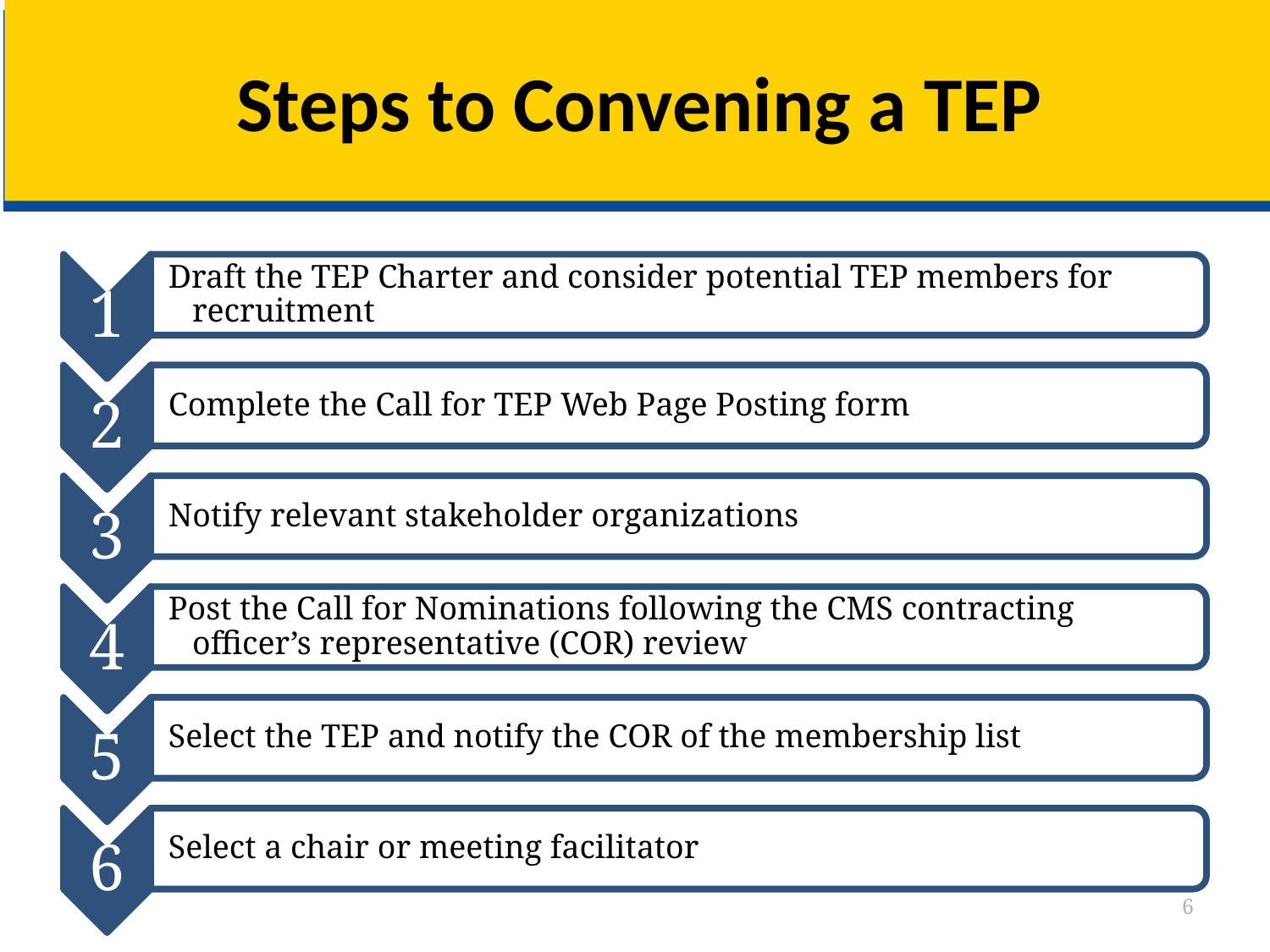

# Steps to Convening a TEP
1
Draft the TEP Charter and consider potential TEP members for recruitment
2
Complete the Call for TEP Web Page Posting form
3
Notify relevant stakeholder organizations
4
Post the Call for Nominations following the CMS contracting officer’s representative (COR) review
5
Select the TEP and notify the COR of the membership list
6
Select a chair or meeting facilitator
6